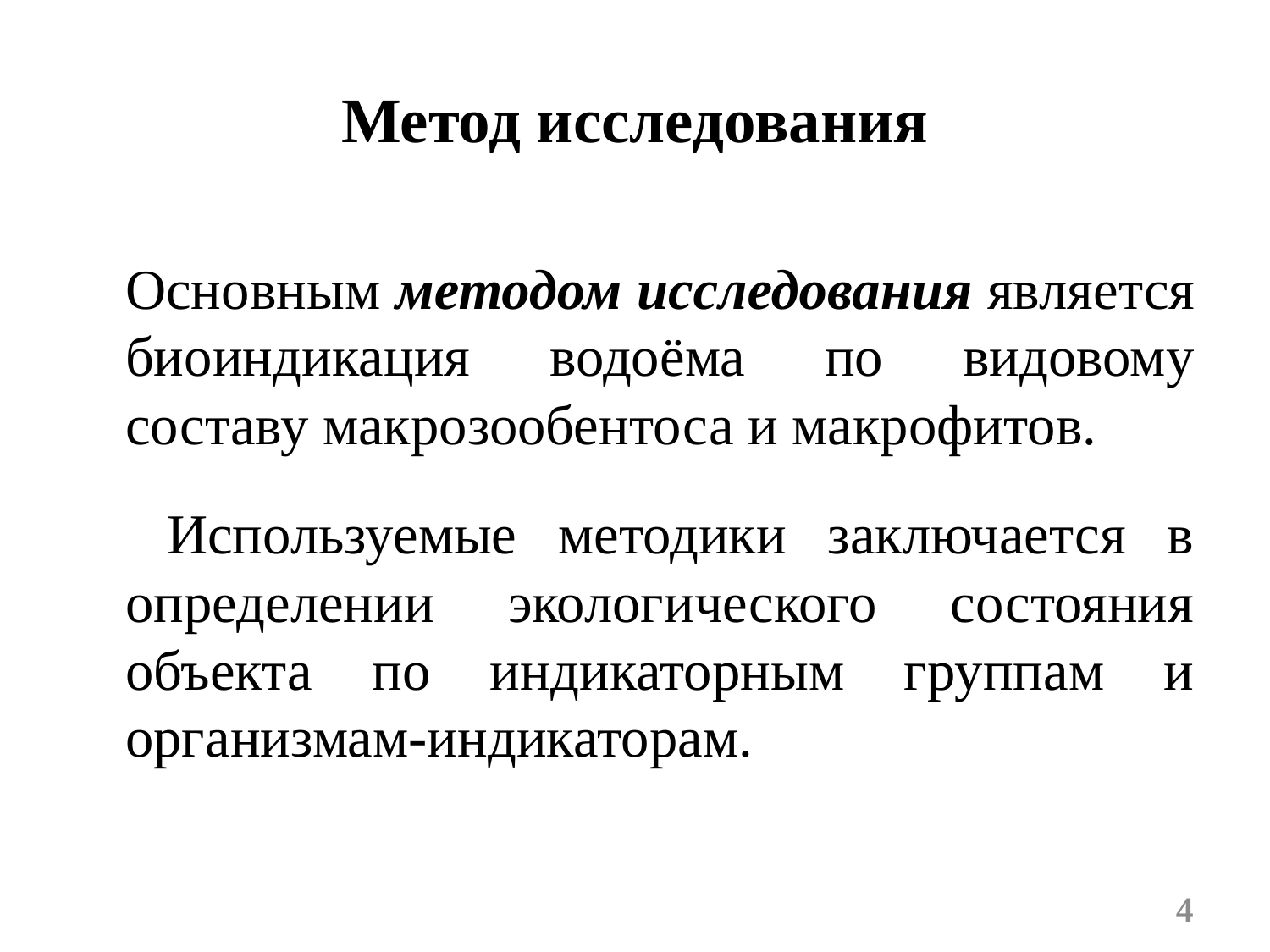

# Метод исследования
Основным методом исследования является биоиндикация водоёма по видовому составу макрозообентоса и макрофитов.
 Используемые методики заключается в определении экологического состояния объекта по индикаторным группам и организмам-индикаторам.
4